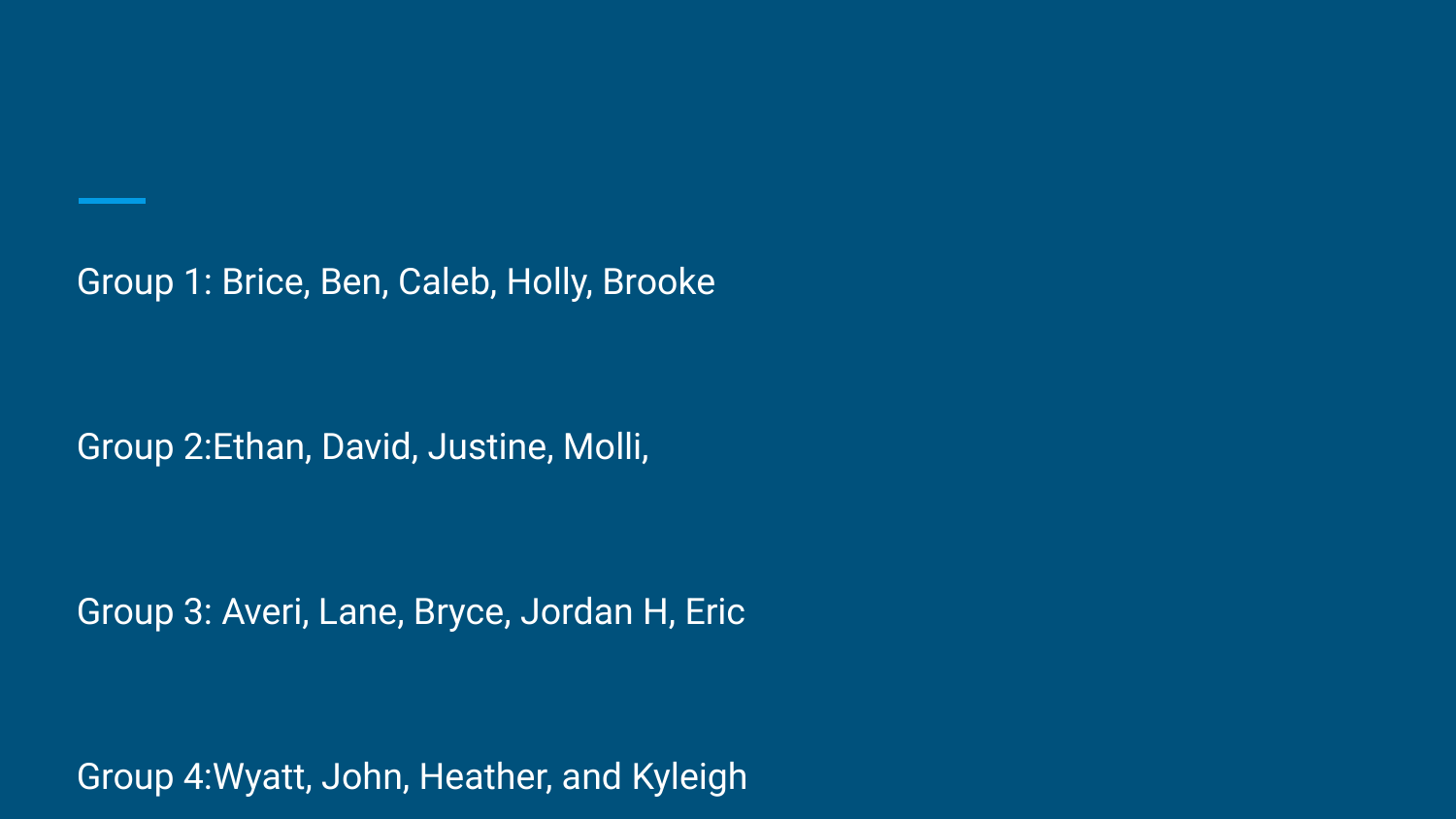

#
Group 1: Brice, Ben, Caleb, Holly, Brooke

Group 2:Ethan, David, Justine, Molli,

Group 3: Averi, Lane, Bryce, Jordan H, Eric

Group 4:Wyatt, John, Heather, and Kyleigh

Group 5: Jarod, Kate, Liam, Sarah, Dylan

Group 6: Jordan C., Ellen, Josie, Sydney, Renee